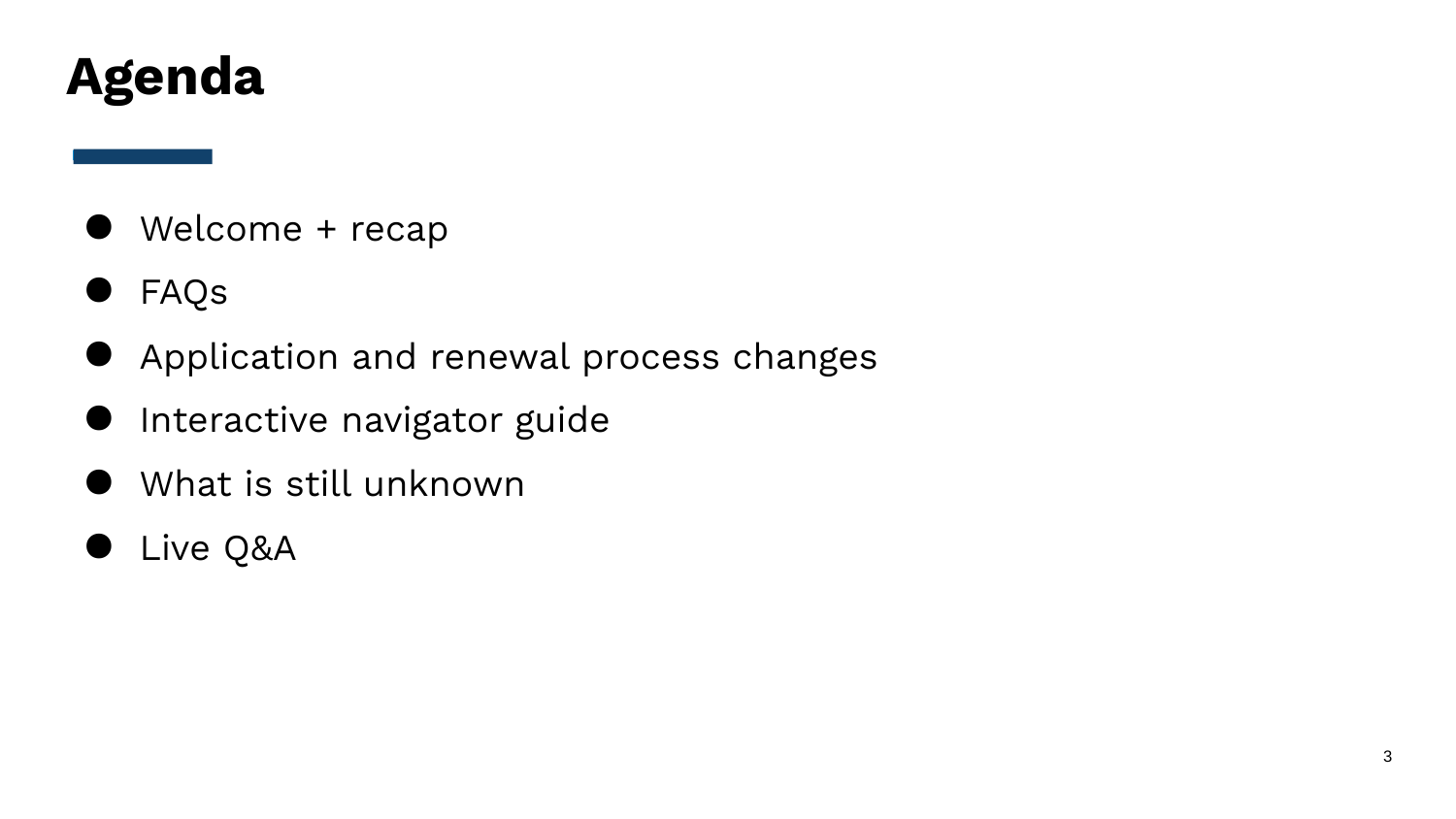

Welcome + recap
FAQs
Application and renewal process changes
Interactive navigator guide
What is still unknown
Live Q&A

3